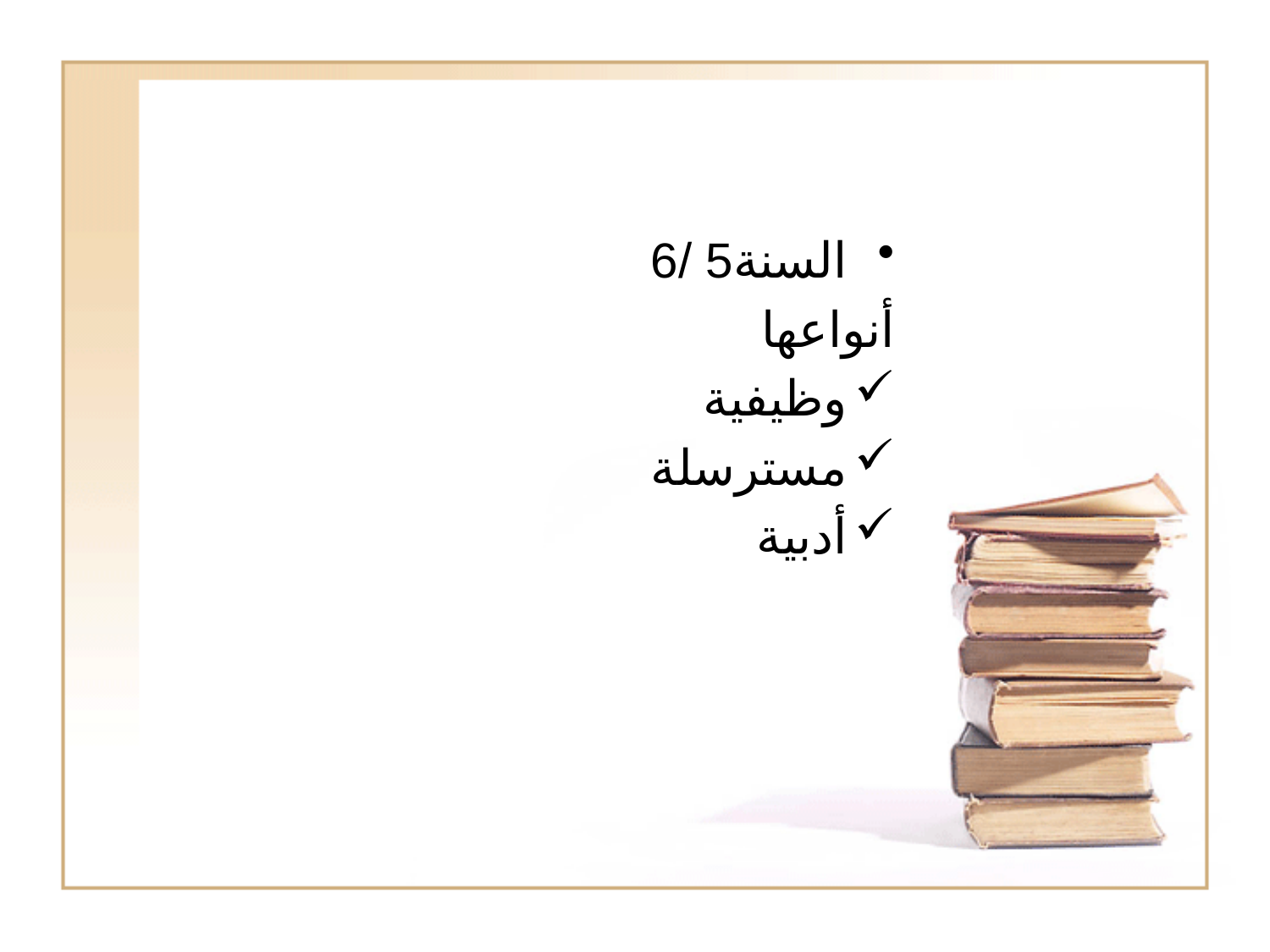

#
السنة5 /6
أنواعها
وظيفية
مسترسلة
أدبية